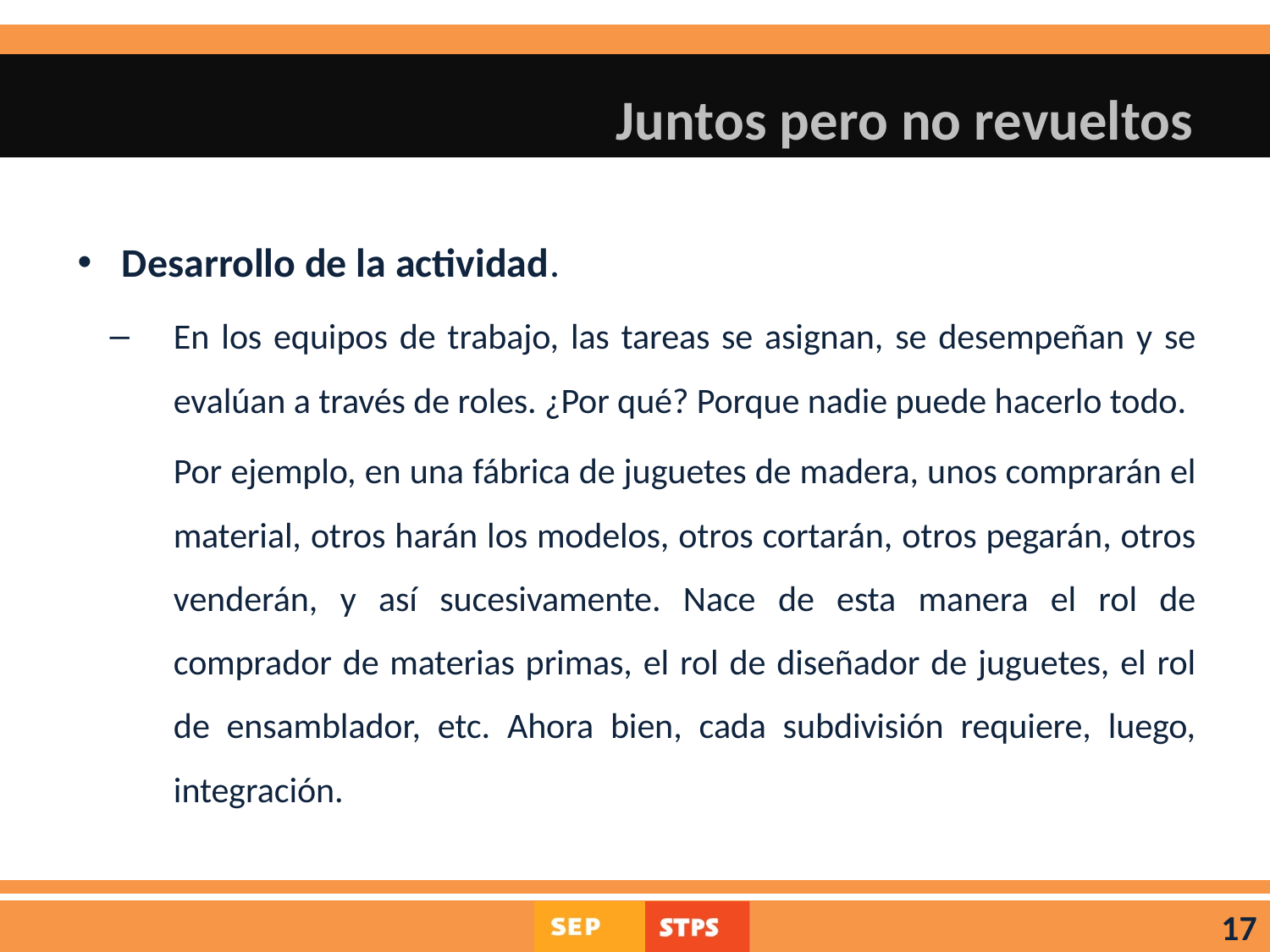

# Juntos pero no revueltos
Desarrollo de la actividad.
En los equipos de trabajo, las tareas se asignan, se desempeñan y se evalúan a través de roles. ¿Por qué? Porque nadie puede hacerlo todo.
	Por ejemplo, en una fábrica de juguetes de madera, unos comprarán el material, otros harán los modelos, otros cortarán, otros pegarán, otros venderán, y así sucesivamente. Nace de esta manera el rol de comprador de materias primas, el rol de diseñador de juguetes, el rol de ensamblador, etc. Ahora bien, cada subdivisión requiere, luego, integración.

17